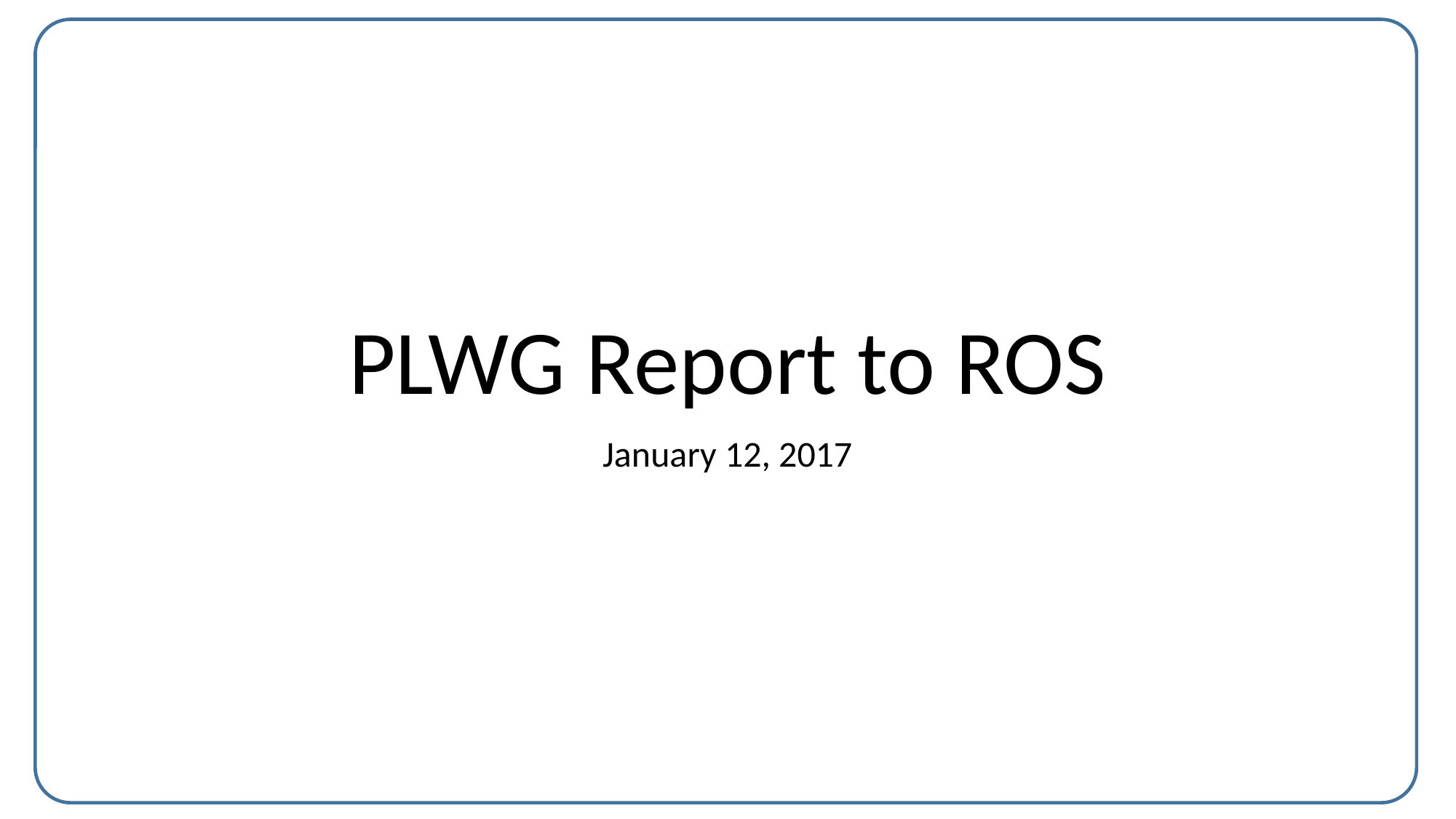

# PLWG Report to ROS
January 12, 2017